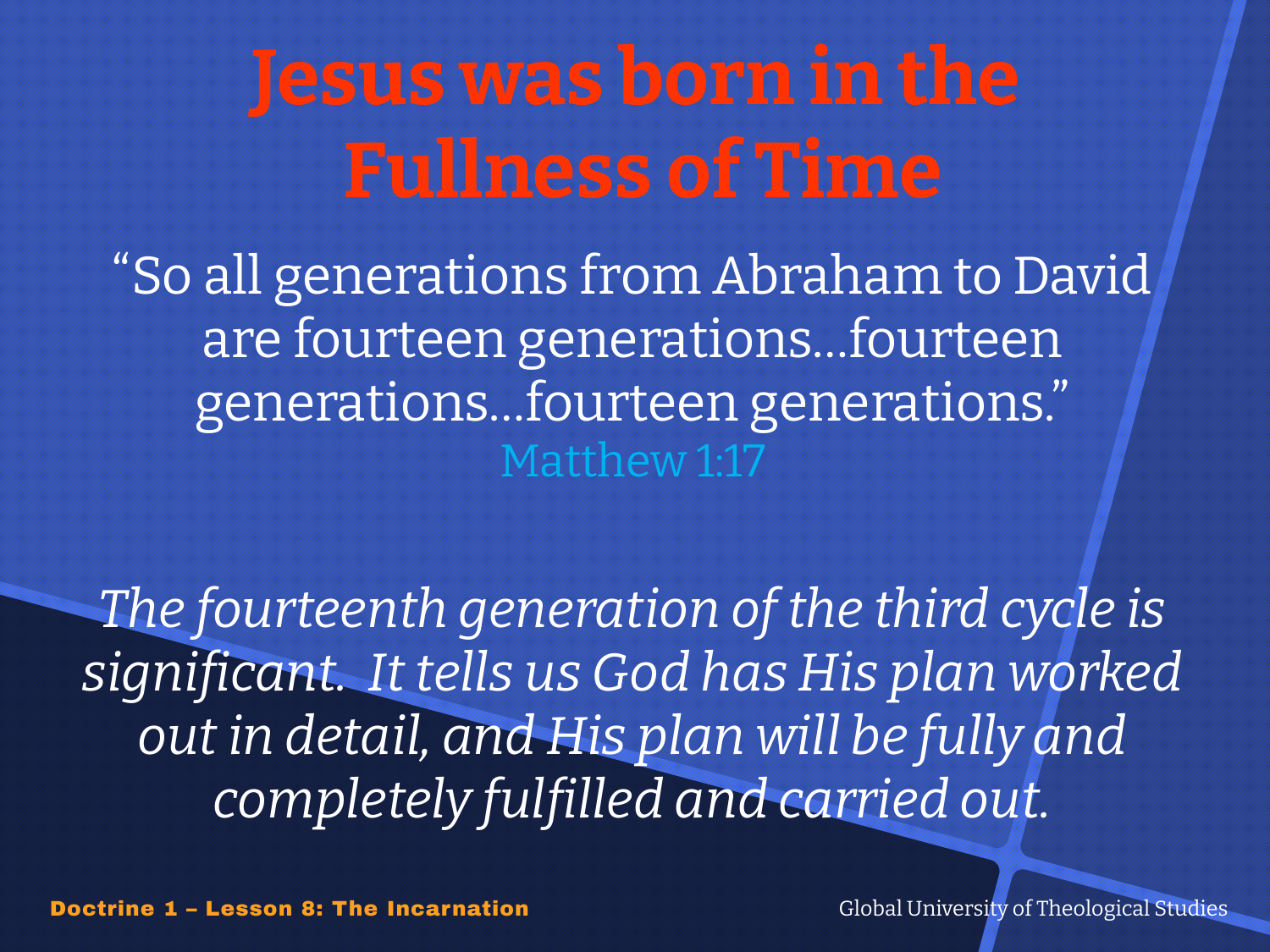

Jesus was born in the
Fullness of Time
“So all generations from Abraham to David are fourteen generations…fourteen generations…fourteen generations.”
Matthew 1:17
The fourteenth generation of the third cycle is significant.  It tells us God has His plan worked out in detail, and His plan will be fully and completely fulfilled and carried out.
Doctrine 1 – Lesson 8: The Incarnation                                       Global University of Theological Studies